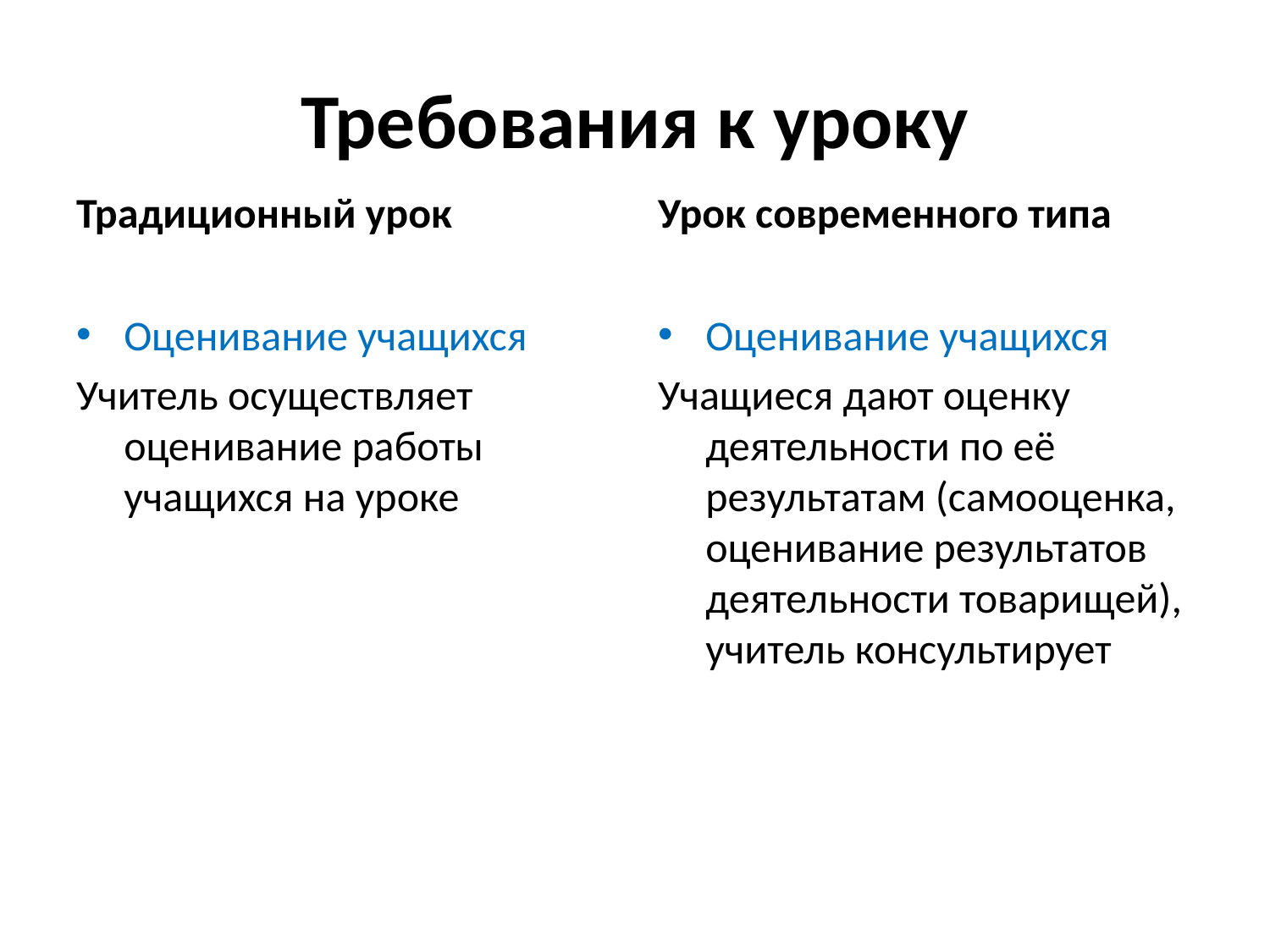

# Требования к уроку
Традиционный урок

Урок современного типа

Оценивание учащихся
Учитель осуществляет оценивание работы учащихся на уроке
Оценивание учащихся
Учащиеся дают оценку деятельности по её результатам (самооценка, оценивание результатов деятельности товарищей), учитель консультирует